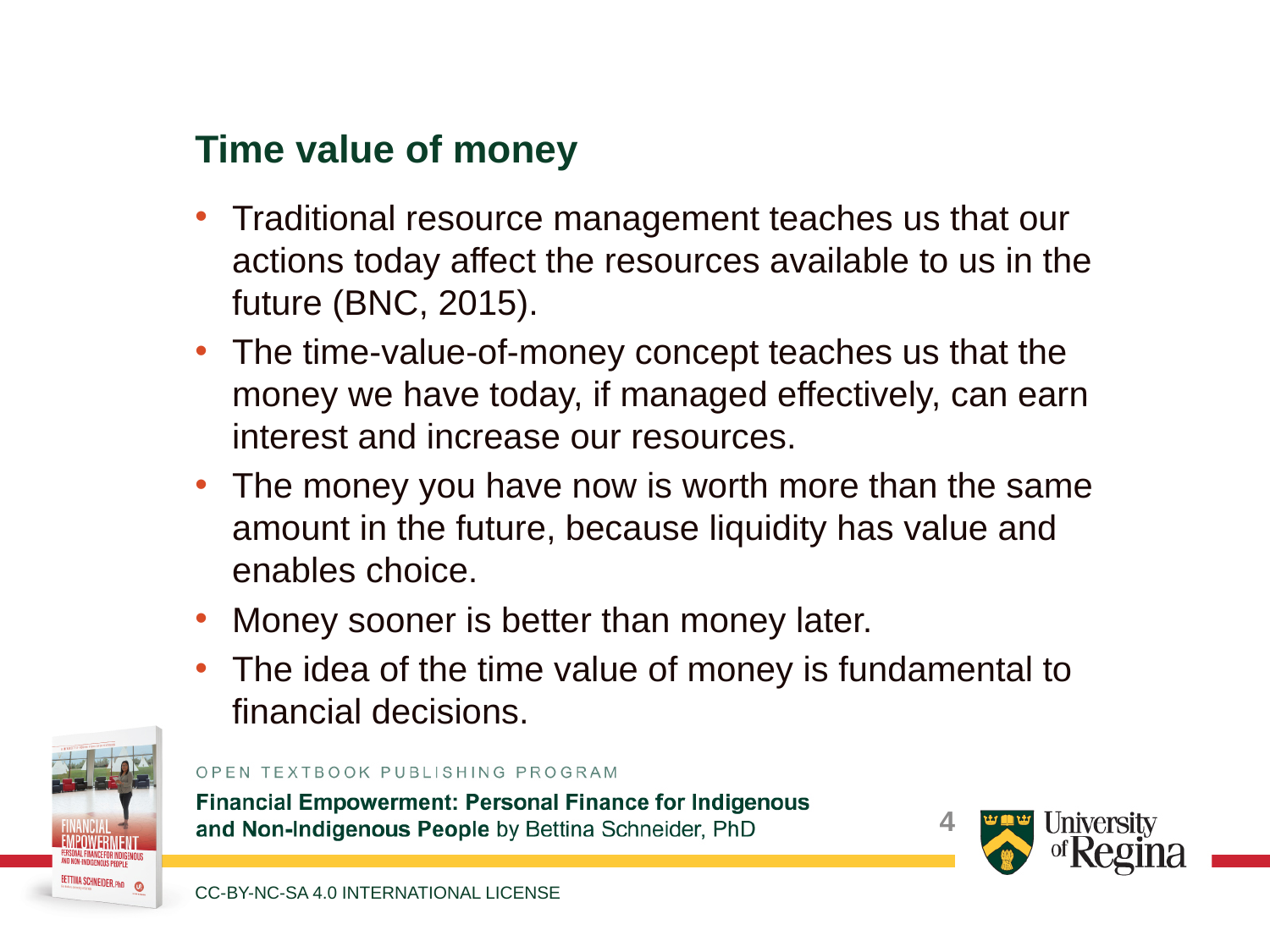

Time value of money
Traditional resource management teaches us that our actions today affect the resources available to us in the future (BNC, 2015).
The time-value-of-money concept teaches us that the money we have today, if managed effectively, can earn interest and increase our resources.
The money you have now is worth more than the same amount in the future, because liquidity has value and enables choice.
Money sooner is better than money later.
The idea of the time value of money is fundamental to financial decisions.
CC-BY-NC-SA 4.0 INTERNATIONAL LICENSE